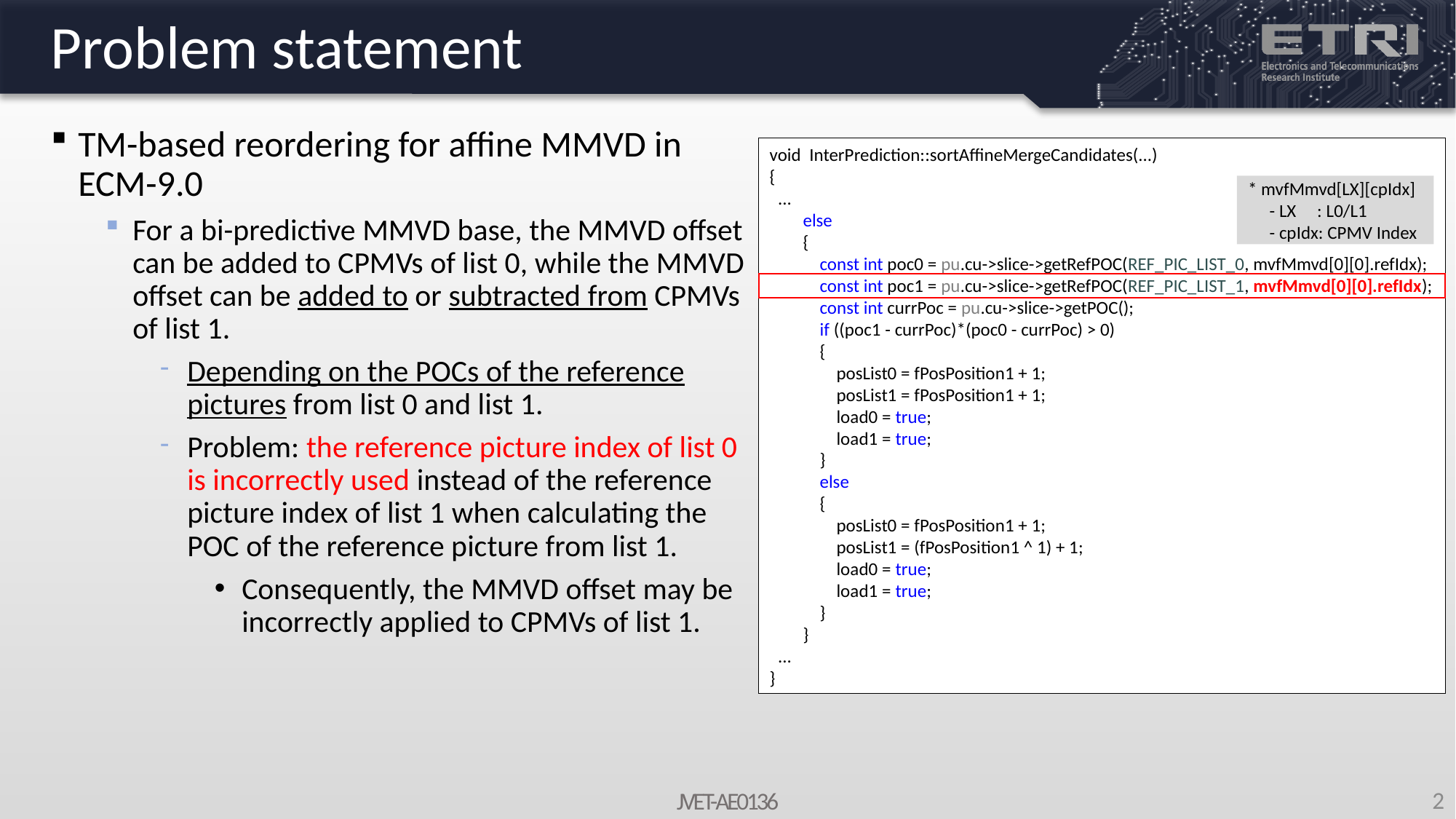

# Problem statement
TM-based reordering for affine MMVD in ECM-9.0
For a bi-predictive MMVD base, the MMVD offset can be added to CPMVs of list 0, while the MMVD offset can be added to or subtracted from CPMVs of list 1.
Depending on the POCs of the reference pictures from list 0 and list 1.
Problem: the reference picture index of list 0 is incorrectly used instead of the reference picture index of list 1 when calculating the POC of the reference picture from list 1.
Consequently, the MMVD offset may be incorrectly applied to CPMVs of list 1.
void  InterPrediction::sortAffineMergeCandidates(...)
{
  ...
        else
        {
            const int poc0 = pu.cu->slice->getRefPOC(REF_PIC_LIST_0, mvfMmvd[0][0].refIdx);
            const int poc1 = pu.cu->slice->getRefPOC(REF_PIC_LIST_1, mvfMmvd[0][0].refIdx);
            const int currPoc = pu.cu->slice->getPOC();
            if ((poc1 - currPoc)*(poc0 - currPoc) > 0)
            {
                posList0 = fPosPosition1 + 1;
                posList1 = fPosPosition1 + 1;
                load0 = true;
                load1 = true;
            }
            else
            {
                posList0 = fPosPosition1 + 1;
                posList1 = (fPosPosition1 ^ 1) + 1;
                load0 = true;
                load1 = true;
            }
        }
  ...
}
* mvfMmvd[LX][cpIdx]
 - LX     : L0/L1
 - cpIdx: CPMV Index

2
JVET-AE0136